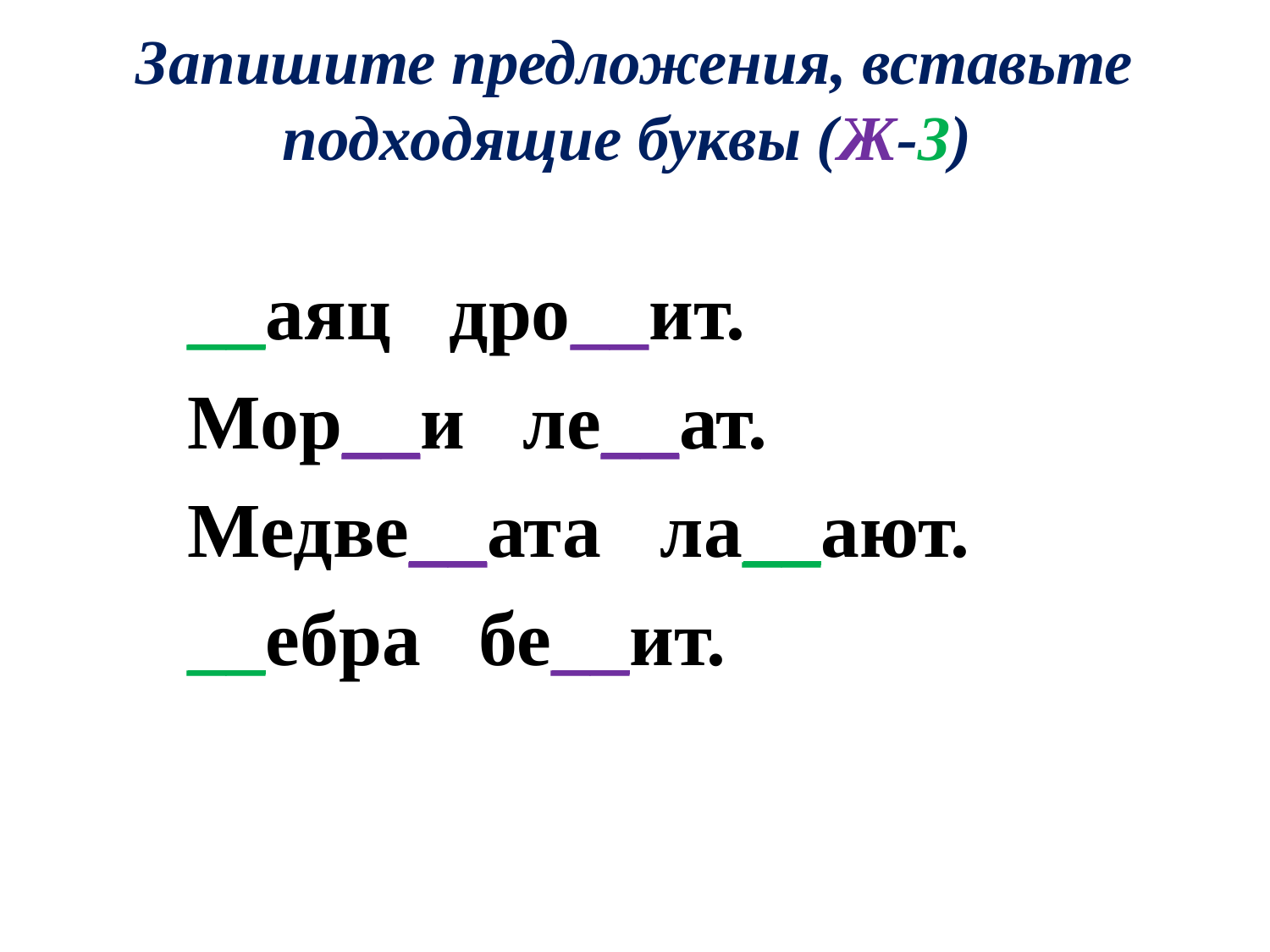

# Запишите предложения, вставьте подходящие буквы (Ж-З)
__аяц   дро__ит.
Мор__и   ле__ат.
Медве__ата   ла__ают.
__ебра   бе__ит.